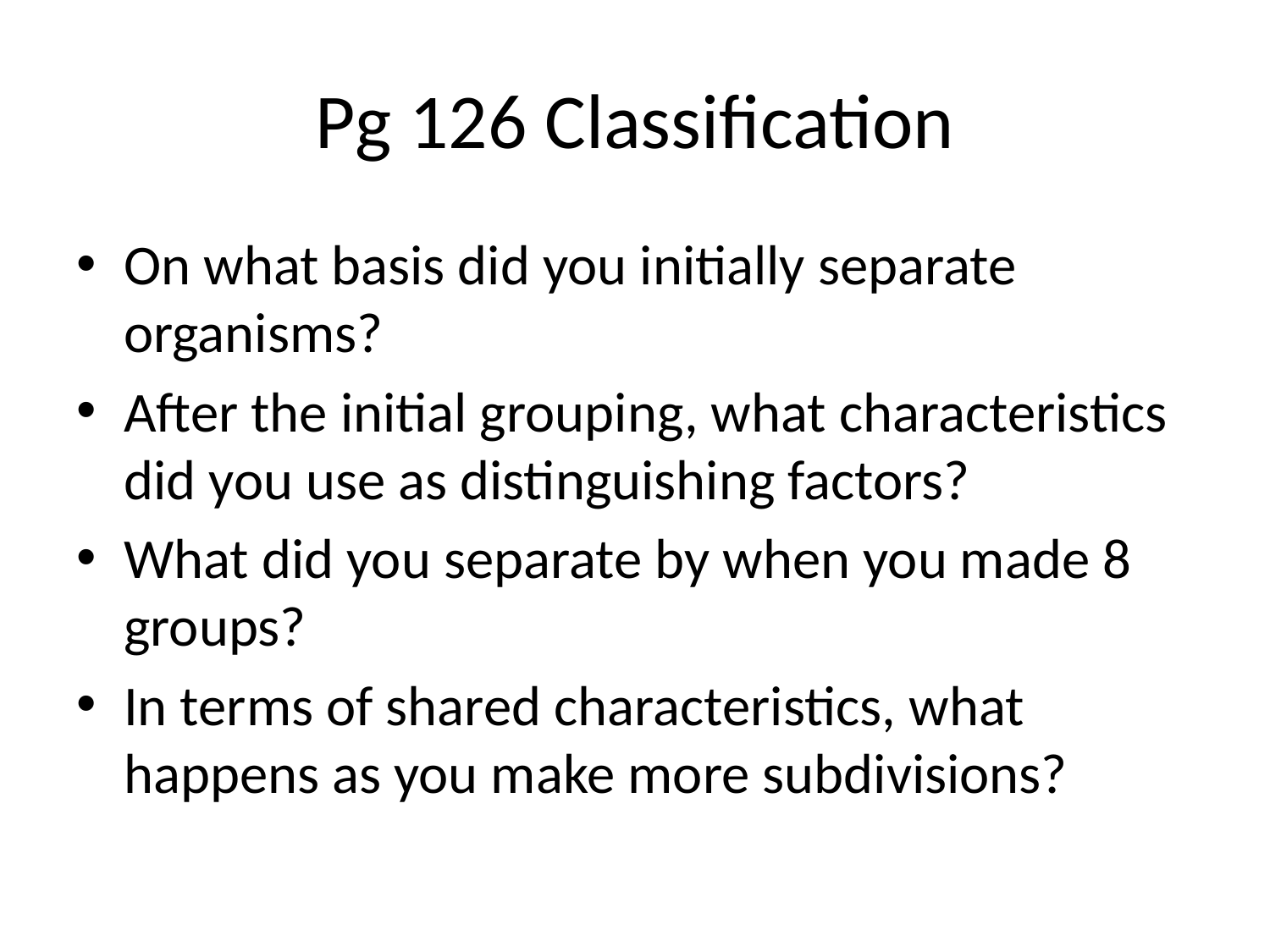

# Pg 126 Classification
On what basis did you initially separate organisms?
After the initial grouping, what characteristics did you use as distinguishing factors?
What did you separate by when you made 8 groups?
In terms of shared characteristics, what happens as you make more subdivisions?